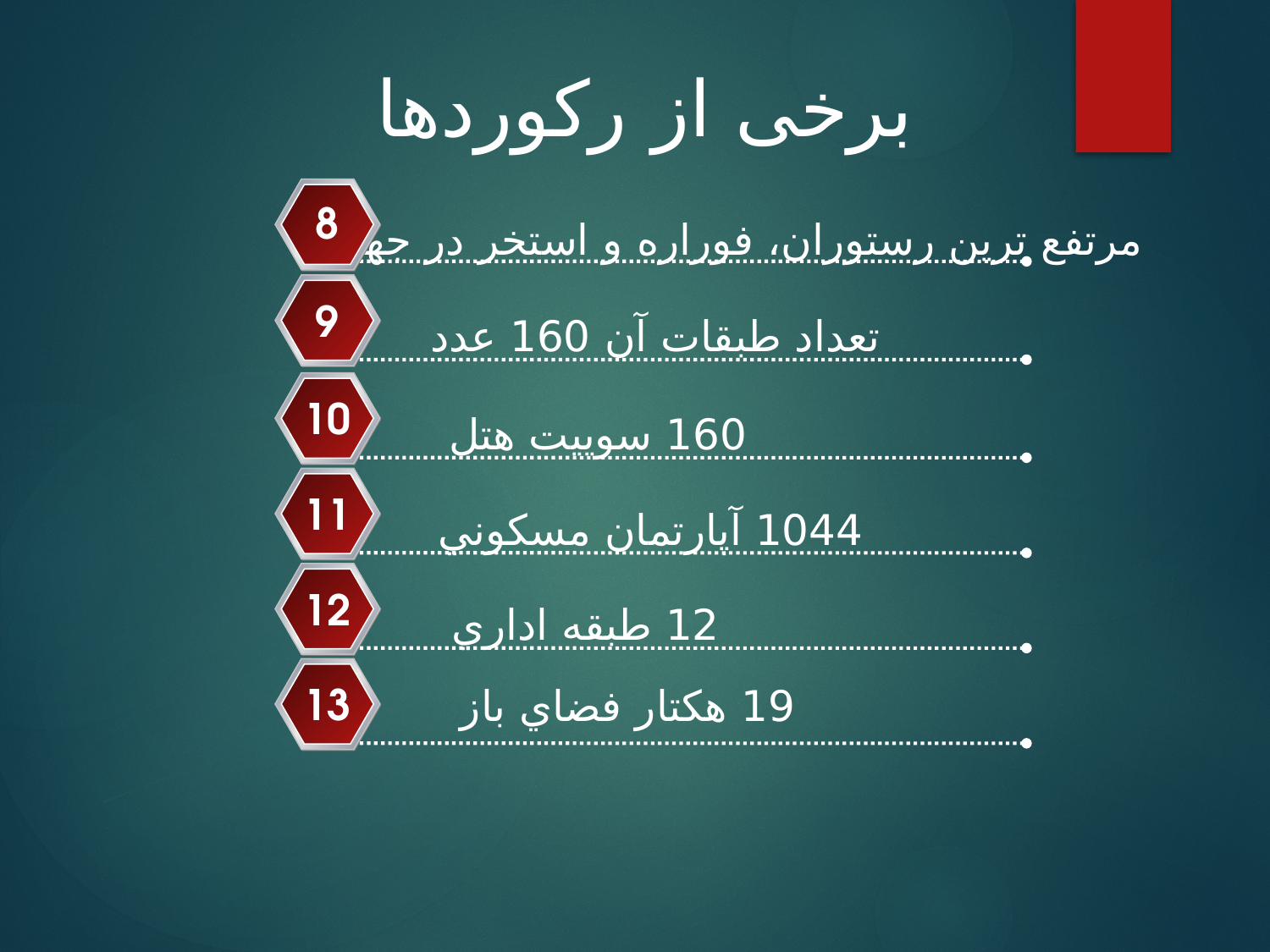

برخی از رکوردها

8
1
مرتفع ترين رستوران، فوراره و استخر در جهان

9
تعداد طبقات آن 160 عدد

10
3
160 سوييت هتل

11
1044 آپارتمان مسکوني

12
12 طبقه اداري

13
19 هکتار فضاي باز